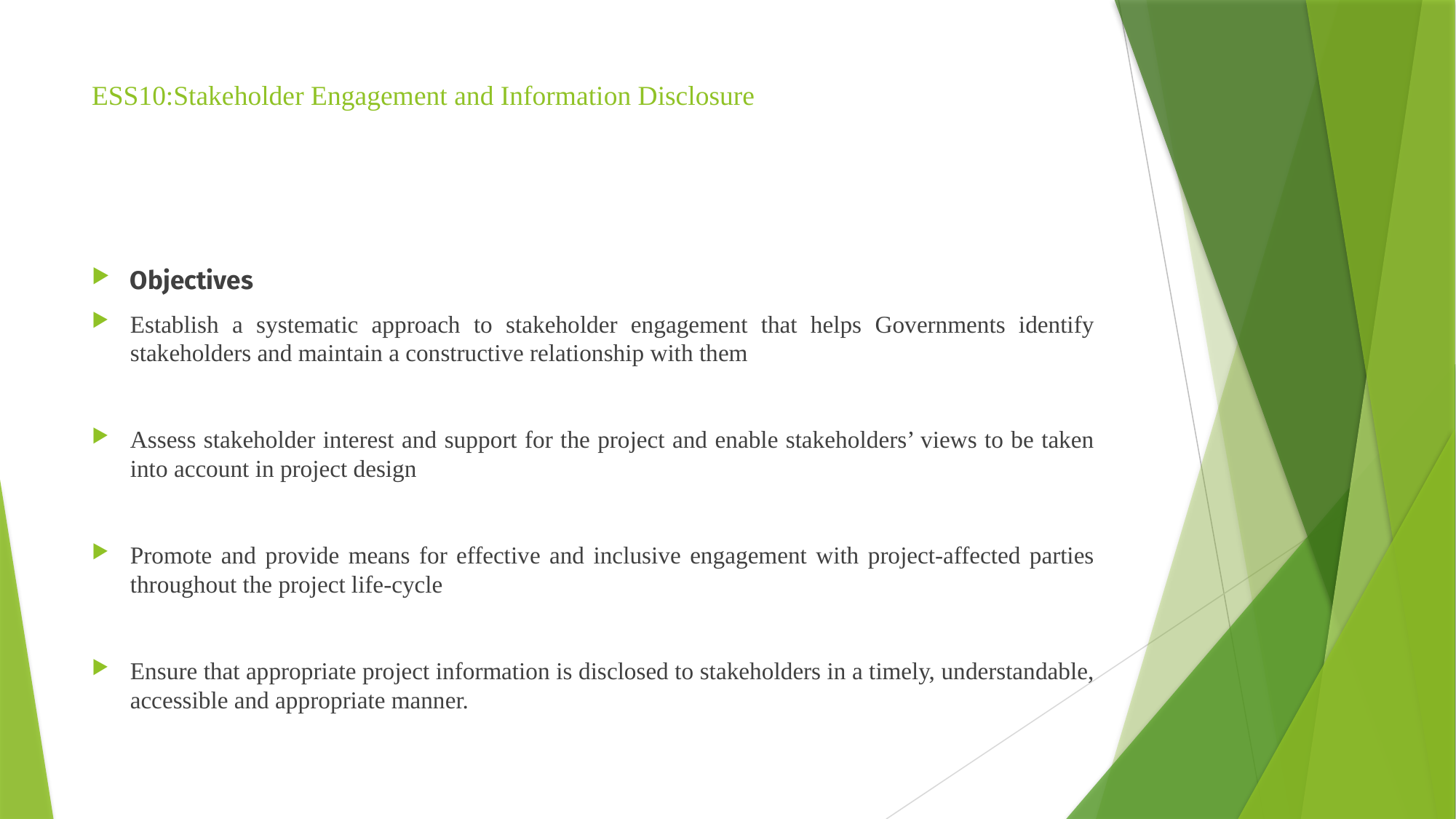

# ESS10:Stakeholder Engagement and Information Disclosure
Objectives
Establish a systematic approach to stakeholder engagement that helps Governments identify stakeholders and maintain a constructive relationship with them

Assess stakeholder interest and support for the project and enable stakeholders’ views to be taken into account in project design

Promote and provide means for effective and inclusive engagement with project-affected parties throughout the project life-cycle

Ensure that appropriate project information is disclosed to stakeholders in a timely, understandable, accessible and appropriate manner.